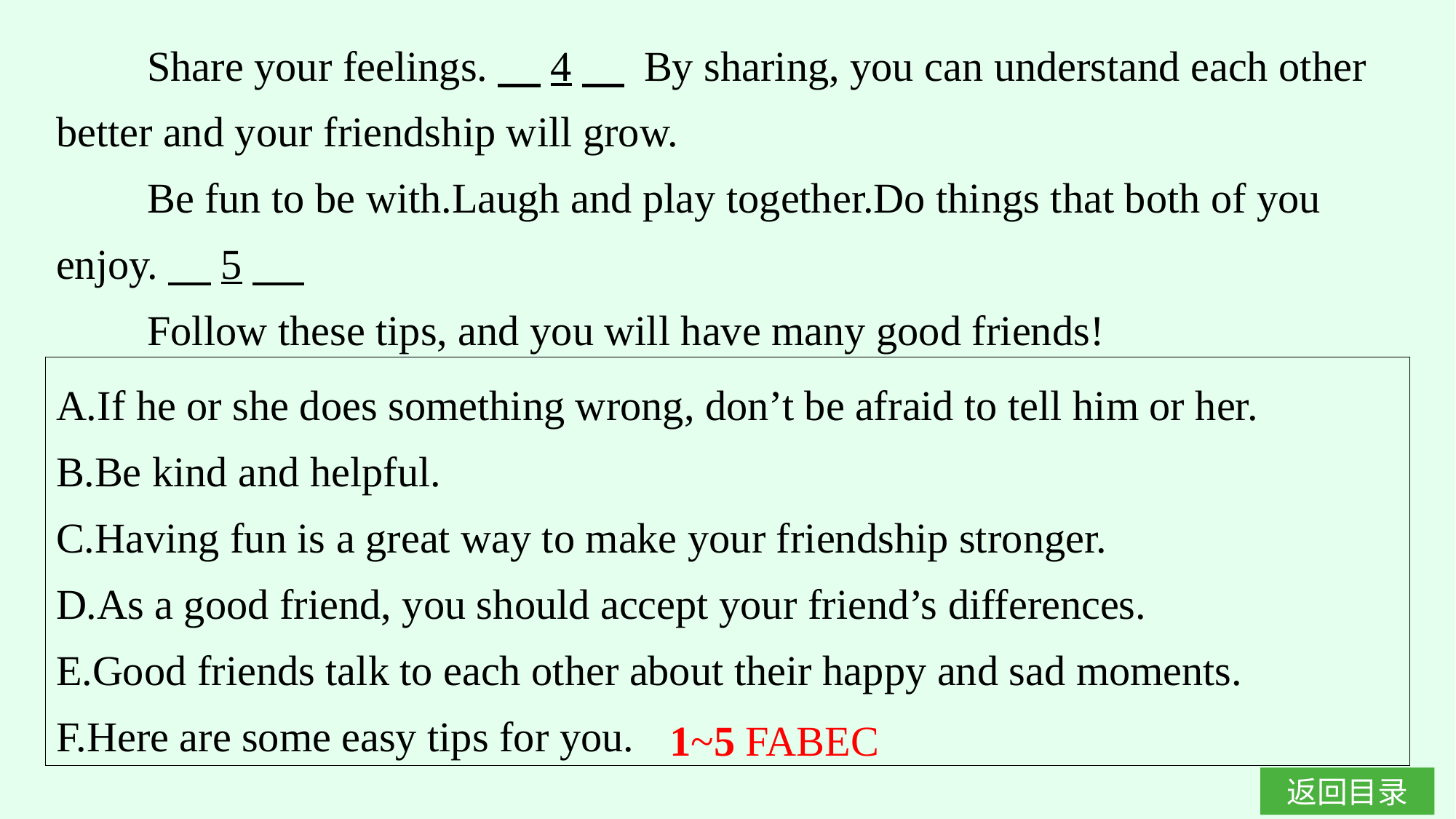

Share your feelings.　4　 By sharing, you can understand each other better and your friendship will grow.
Be fun to be with.Laugh and play together.Do things that both of you enjoy.　5
Follow these tips, and you will have many good friends!
A.If he or she does something wrong, don’t be afraid to tell him or her.
B.Be kind and helpful.
C.Having fun is a great way to make your friendship stronger.
D.As a good friend, you should accept your friend’s differences.
E.Good friends talk to each other about their happy and sad moments.
F.Here are some easy tips for you.
1~5 FABEC